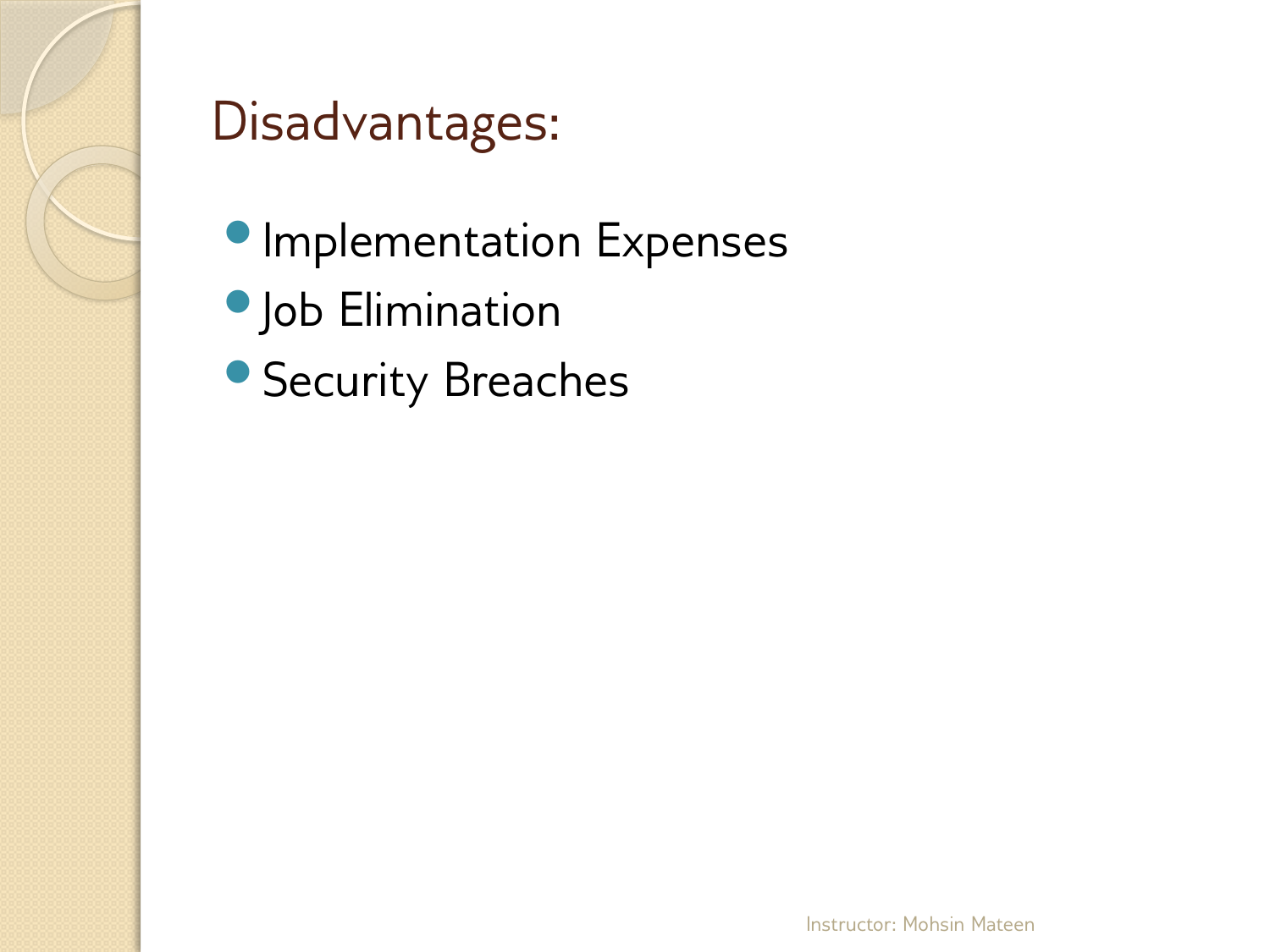

# Disadvantages:
Implementation Expenses
Job Elimination
Security Breaches

Instructor: Mohsin Mateen